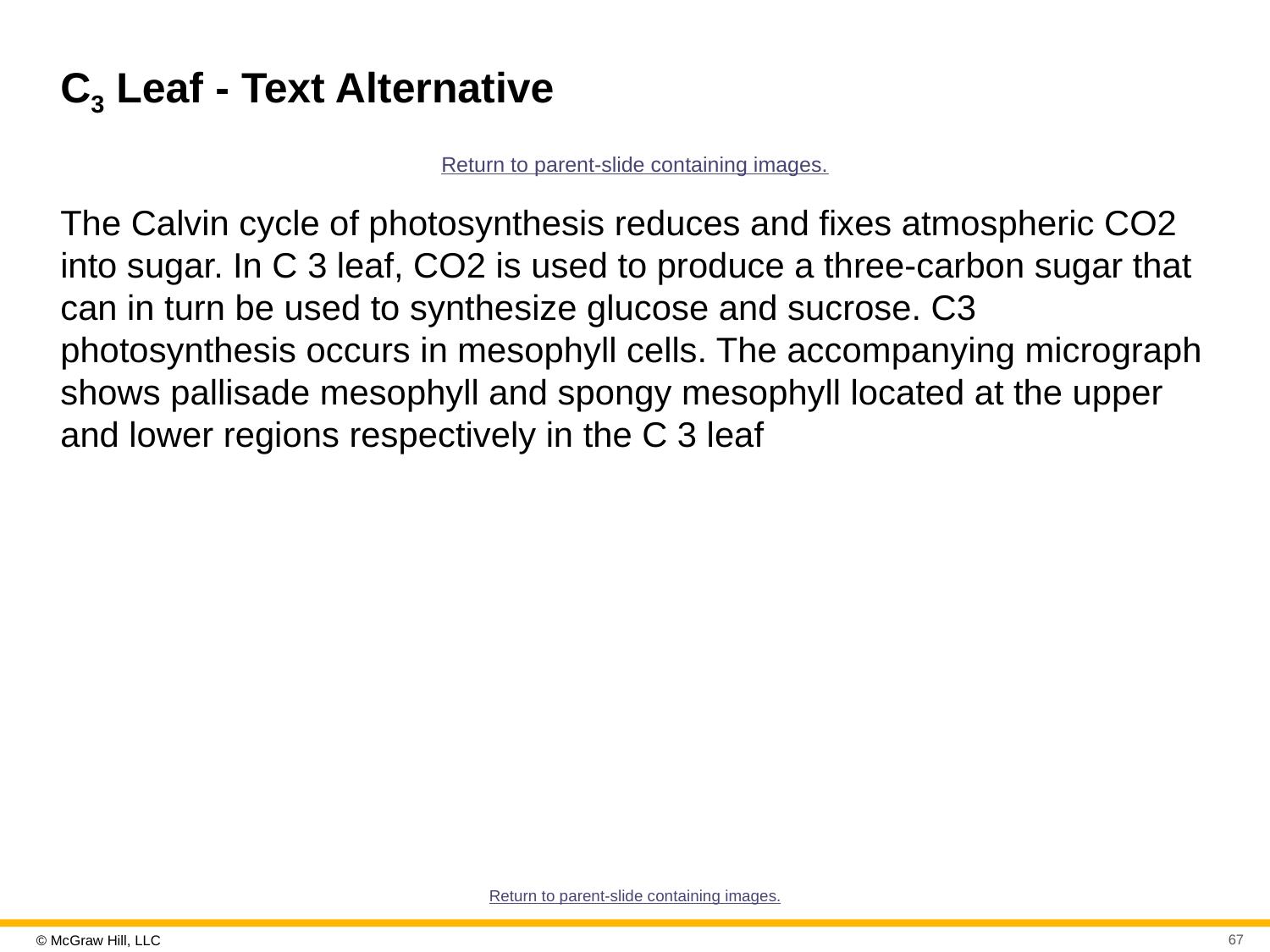

# C3 Leaf - Text Alternative
Return to parent-slide containing images.
The Calvin cycle of photosynthesis reduces and fixes atmospheric CO2 into sugar. In C 3 leaf, CO2 is used to produce a three-carbon sugar that can in turn be used to synthesize glucose and sucrose. C3 photosynthesis occurs in mesophyll cells. The accompanying micrograph shows pallisade mesophyll and spongy mesophyll located at the upper and lower regions respectively in the C 3 leaf
Return to parent-slide containing images.
67